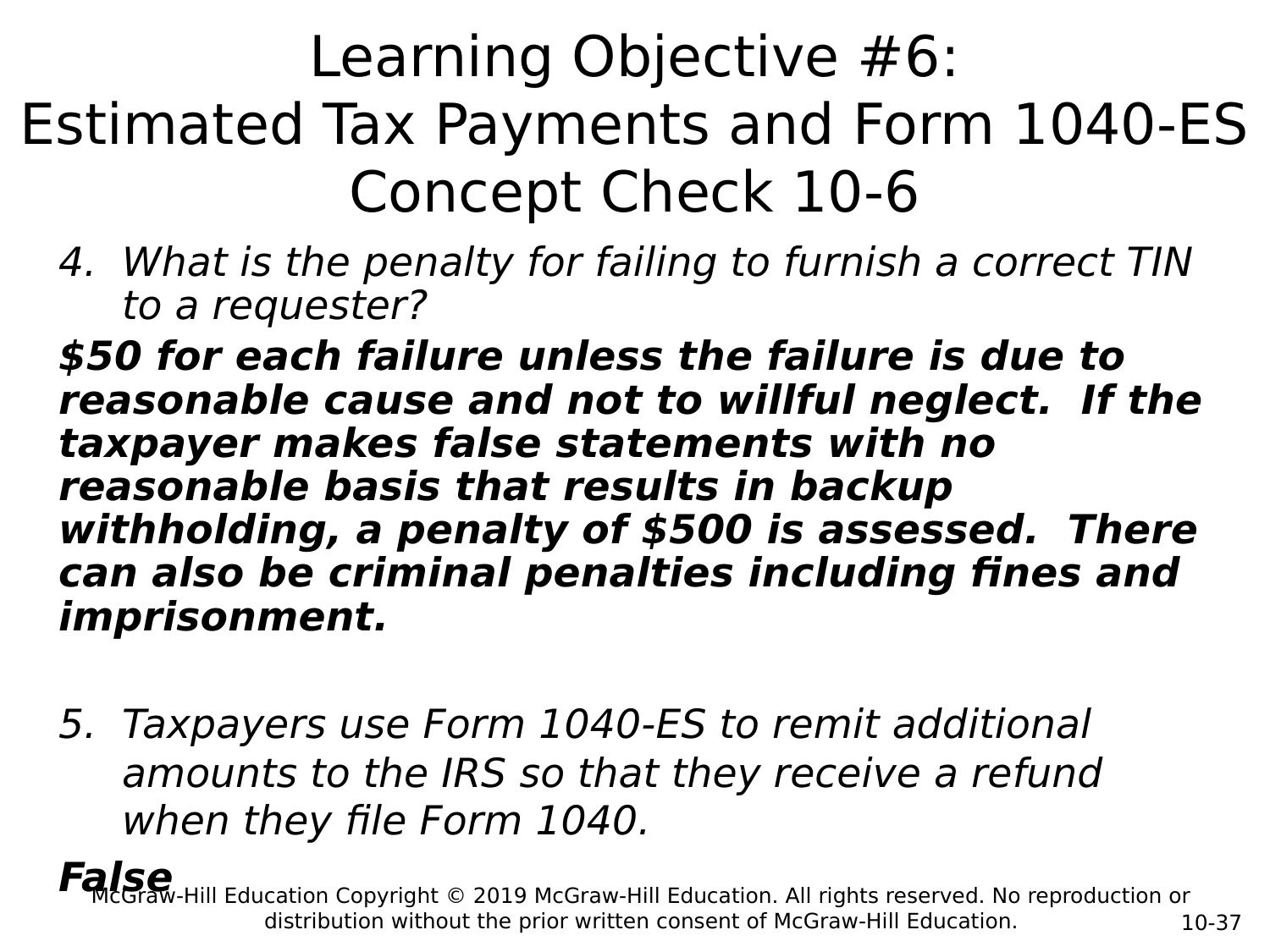

# Learning Objective #6: Estimated Tax Payments and Form 1040-ES Concept Check 10-6
What is the penalty for failing to furnish a correct TIN to a requester?
$50 for each failure unless the failure is due to reasonable cause and not to willful neglect.  If the taxpayer makes false statements with no reasonable basis that results in backup withholding, a penalty of $500 is assessed.  There can also be criminal penalties including fines and imprisonment.

Taxpayers use Form 1040-ES to remit additional amounts to the IRS so that they receive a refund when they file Form 1040.
False
McGraw-Hill Education Copyright © 2019 McGraw-Hill Education. All rights reserved. No reproduction or distribution without the prior written consent of McGraw-Hill Education.
10-37